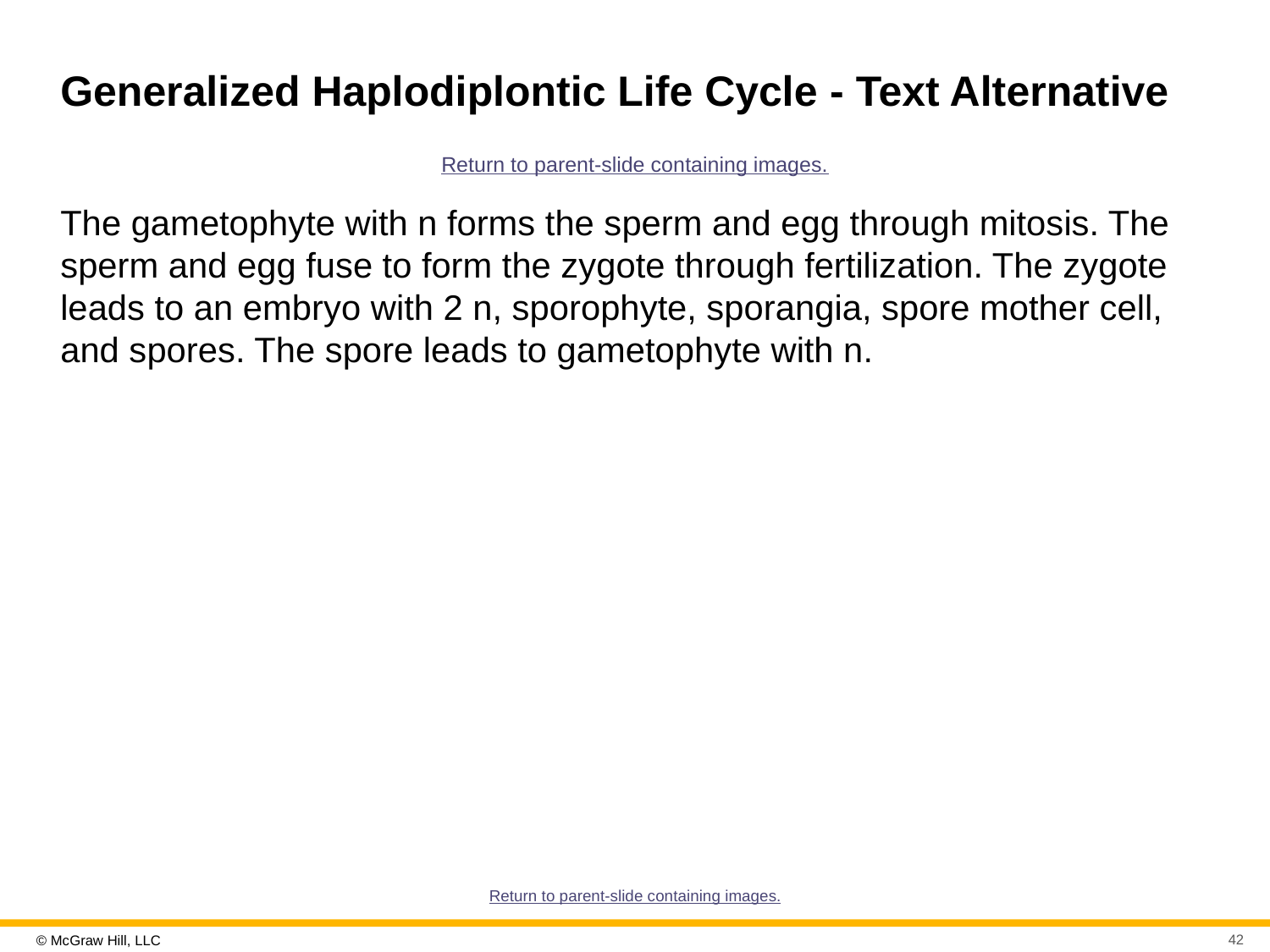

# Generalized Haplodiplontic Life Cycle - Text Alternative
Return to parent-slide containing images.
The gametophyte with n forms the sperm and egg through mitosis. The sperm and egg fuse to form the zygote through fertilization. The zygote leads to an embryo with 2 n, sporophyte, sporangia, spore mother cell, and spores. The spore leads to gametophyte with n.
Return to parent-slide containing images.
42